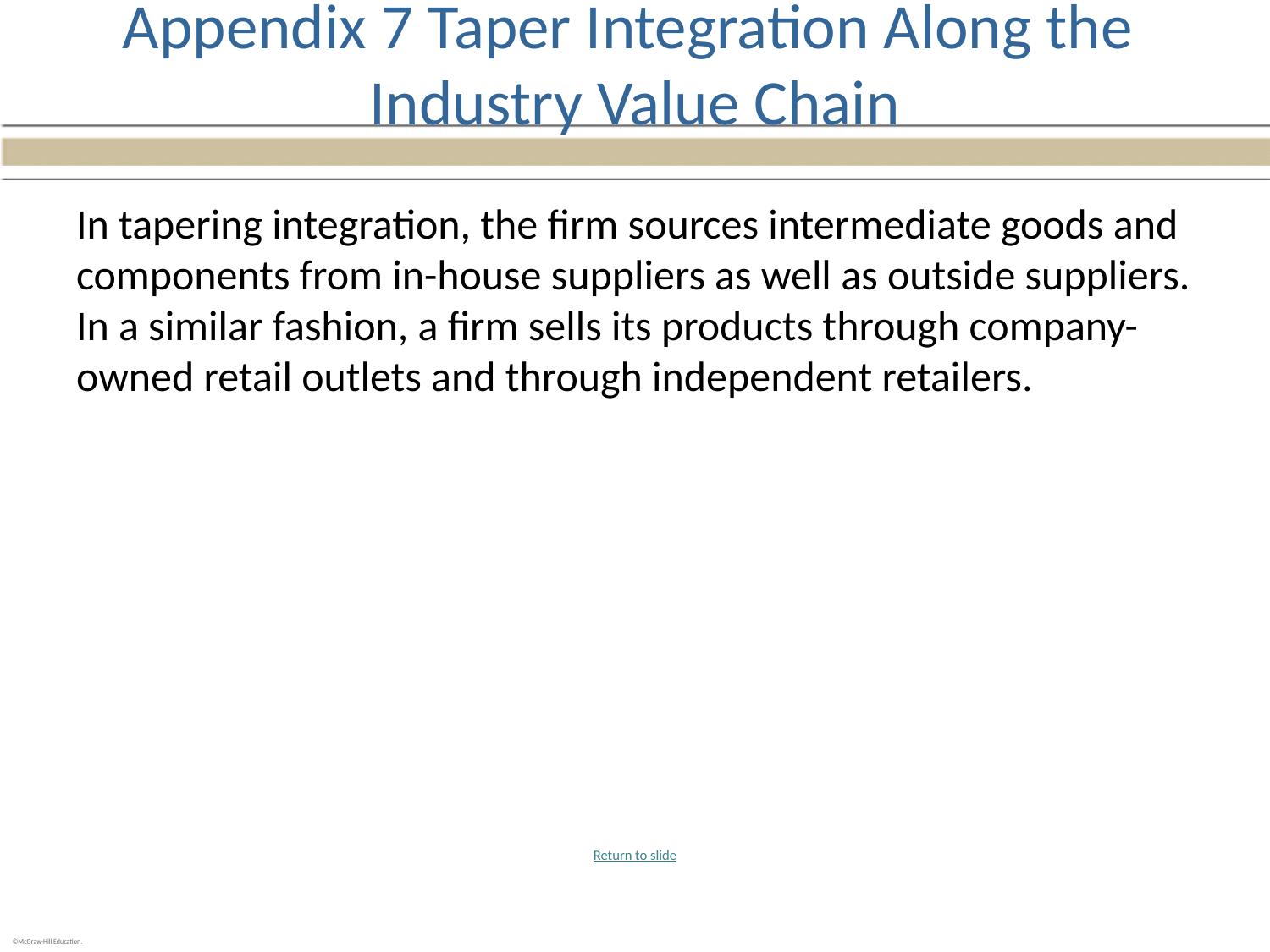

# Appendix 7 Taper Integration Along the Industry Value Chain
In tapering integration, the firm sources intermediate goods and components from in-house suppliers as well as outside suppliers. In a similar fashion, a firm sells its products through company-owned retail outlets and through independent retailers.
Return to slide